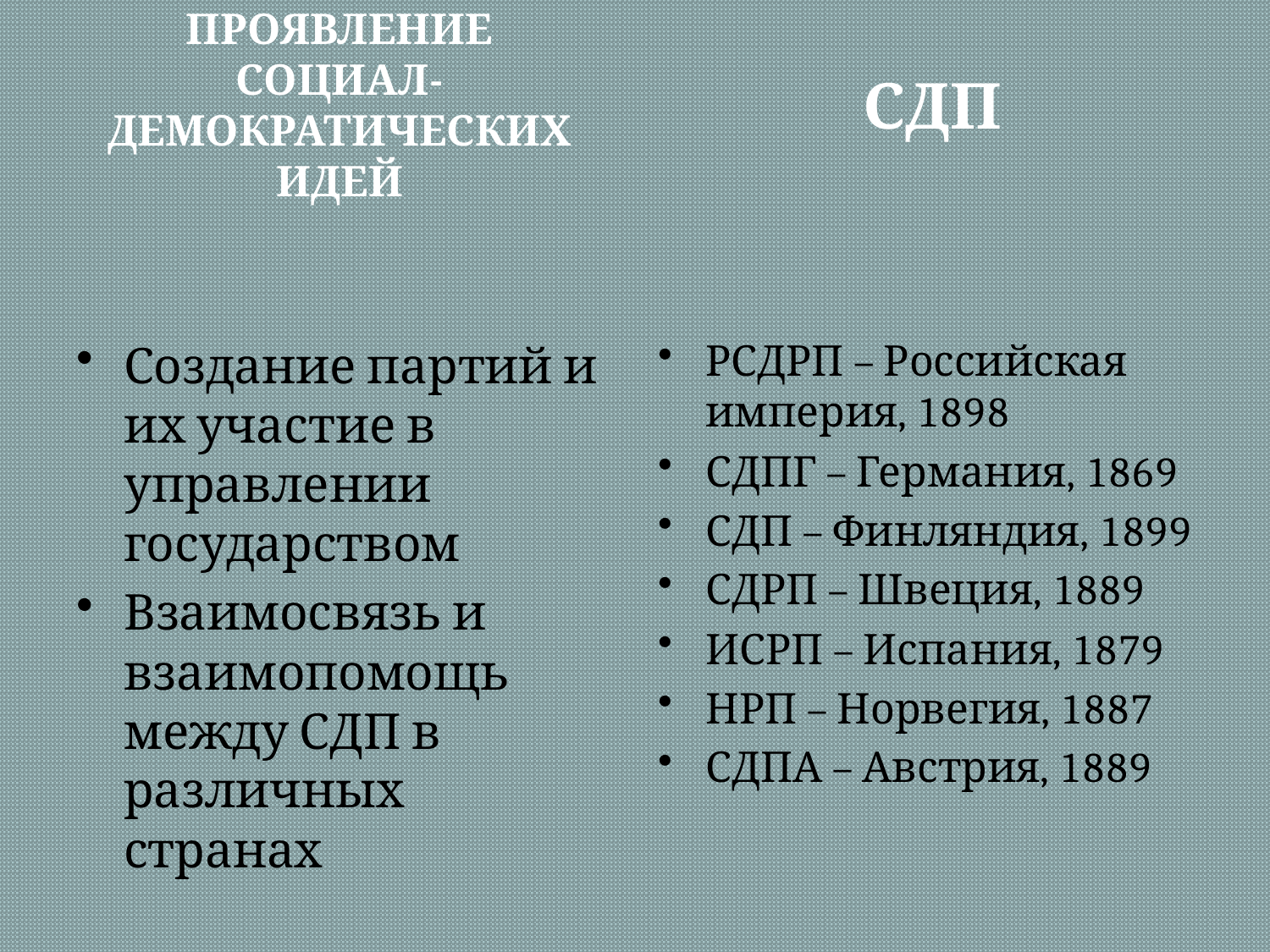

СДП
ПРОЯВЛЕНИЕ СОЦИАЛ-ДЕМОКРАТИЧЕСКИХ ИДЕЙ
Создание партий и их участие в управлении государством
Взаимосвязь и взаимопомощь между СДП в различных странах

РСДРП – Российская империя, 1898
СДПГ – Германия, 1869
СДП – Финляндия, 1899
СДРП – Швеция, 1889
ИСРП – Испания, 1879
НРП – Норвегия, 1887
СДПА – Австрия, 1889